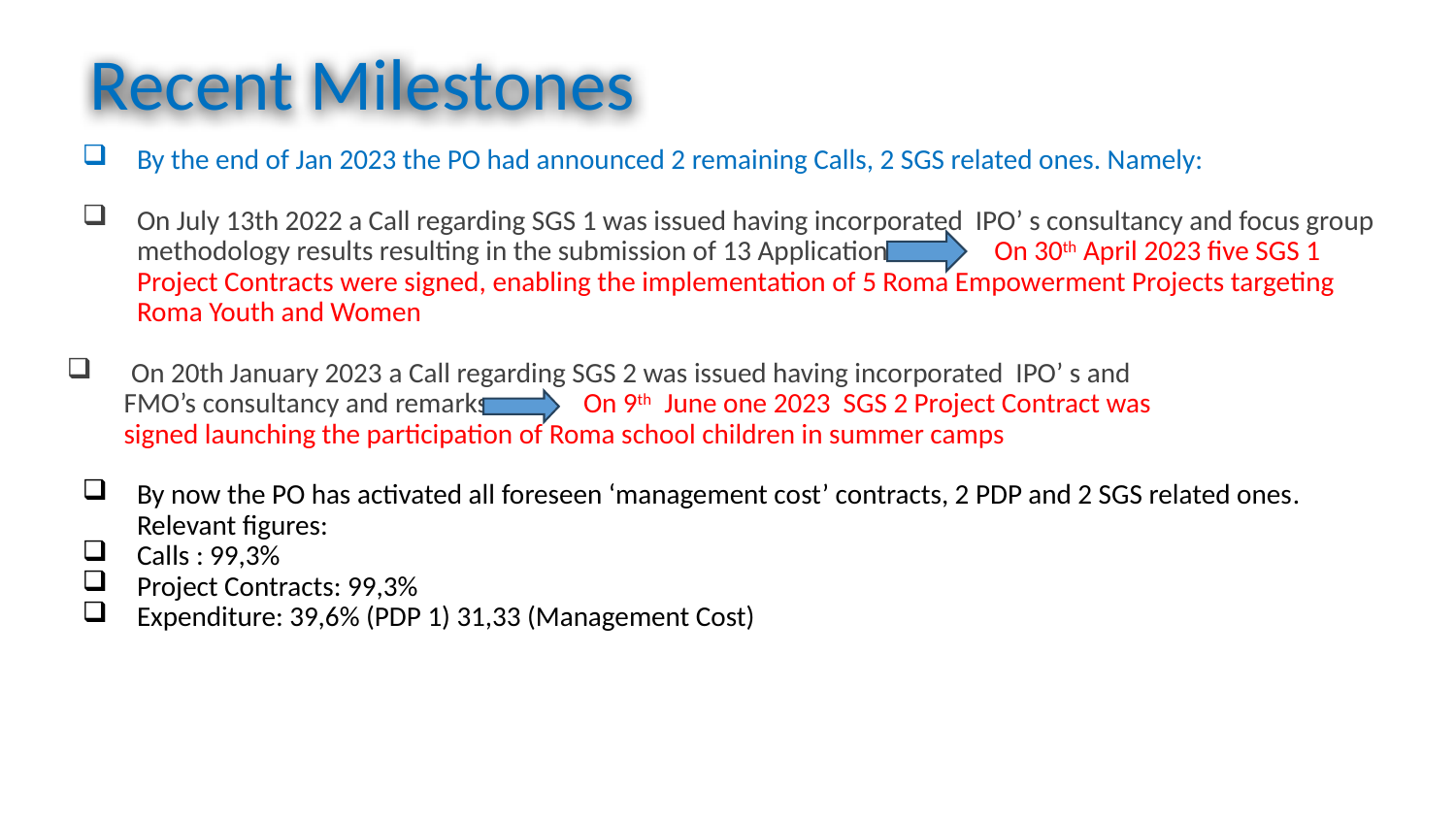

# Recent Milestones
By the end of Jan 2023 the PO had announced 2 remaining Calls, 2 SGS related ones. Namely:

On July 13th 2022 a Call regarding SGS 1 was issued having incorporated  IPO’ s consultancy and focus group methodology results resulting in the submission of 13 Applications               On 30th April 2023 five SGS 1 Project Contracts were signed, enabling the implementation of 5 Roma Empowerment Projects targeting Roma Youth and Women

   On 20th January 2023 a Call regarding SGS 2 was issued having incorporated  IPO’ s and
         FMO’s consultancy and remarks               On 9th  June one 2023  SGS 2 Project Contract was
         signed launching the participation of Roma school children in summer camps
By now the PO has activated all foreseen ‘management cost’ contracts, 2 PDP and 2 SGS related ones. Relevant figures:
Calls : 99,3%
Project Contracts: 99,3%
Expenditure: 39,6% (PDP 1) 31,33 (Management Cost)